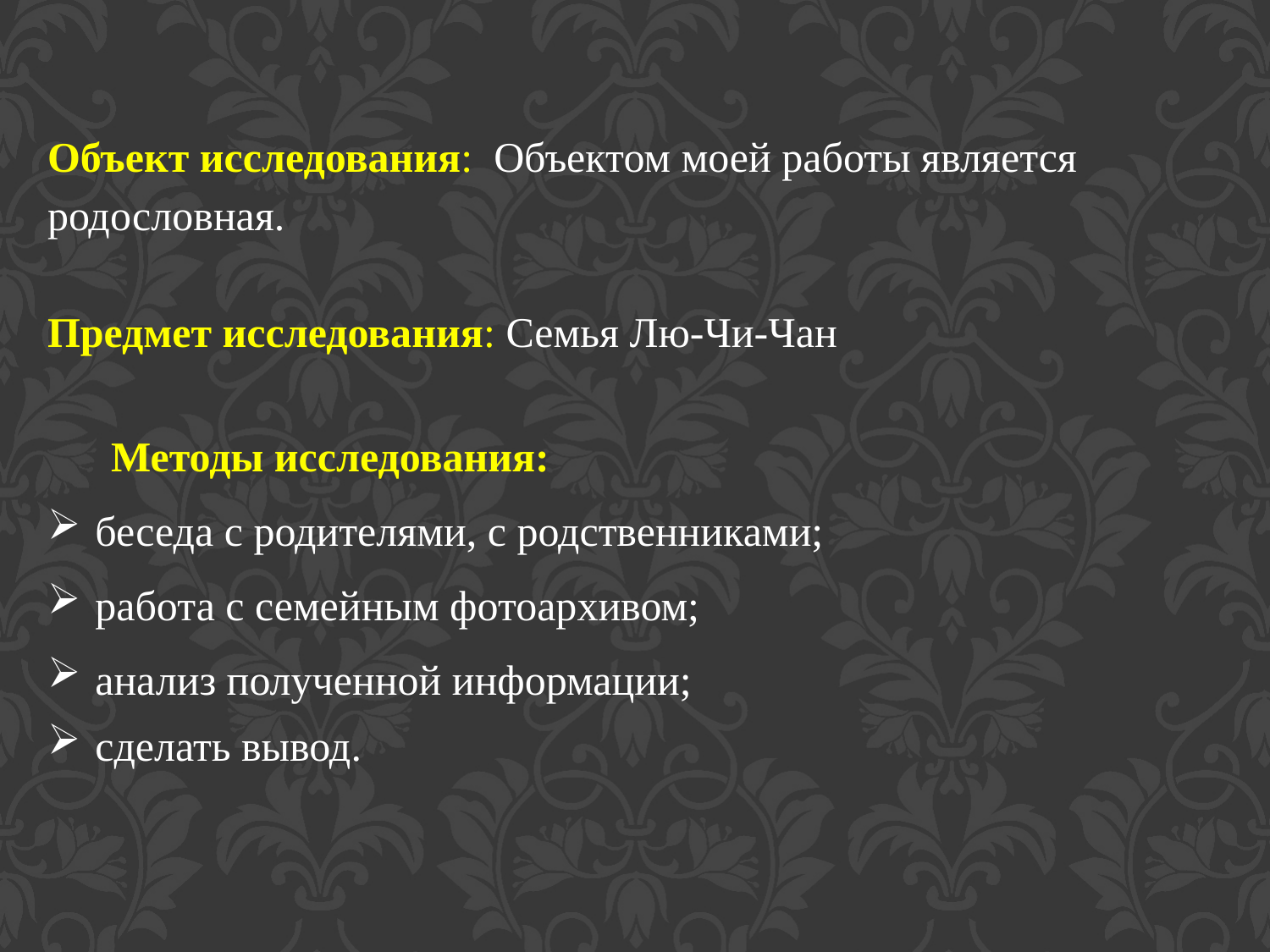

Объект исследования:  Объектом моей работы является родословная.

Предмет исследования: Семья Лю-Чи-Чан

Методы исследования:
беседа с родителями, с родственниками;
работа с семейным фотоархивом;
анализ полученной информации;
сделать вывод.